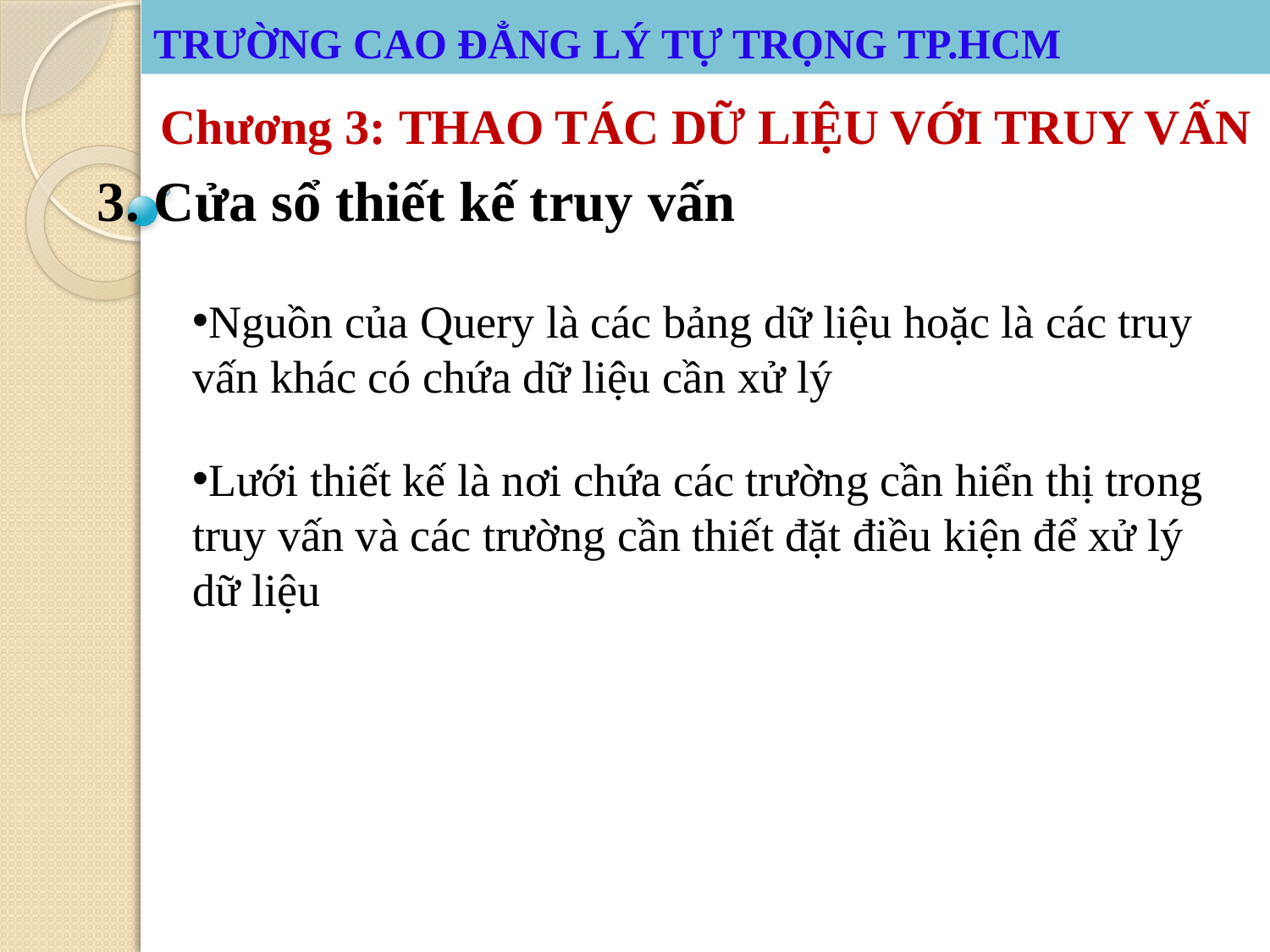

# TRƯỜNG CAO ĐẲNG LÝ TỰ TRỌNG TP.HCM
TRƯỜNG CAO ĐẲNG LÝ TỰ TRỌNG TP.HCM
Chương 3: THAO TÁC DỮ LIỆU VỚI TRUY VẤN
3. Cửa sổ thiết kế truy vấn
Nguồn của Query là các bảng dữ liệu hoặc là các truy vấn khác có chứa dữ liệu cần xử lý
Lưới thiết kế là nơi chứa các trường cần hiển thị trong truy vấn và các trường cần thiết đặt điều kiện để xử lý dữ liệu